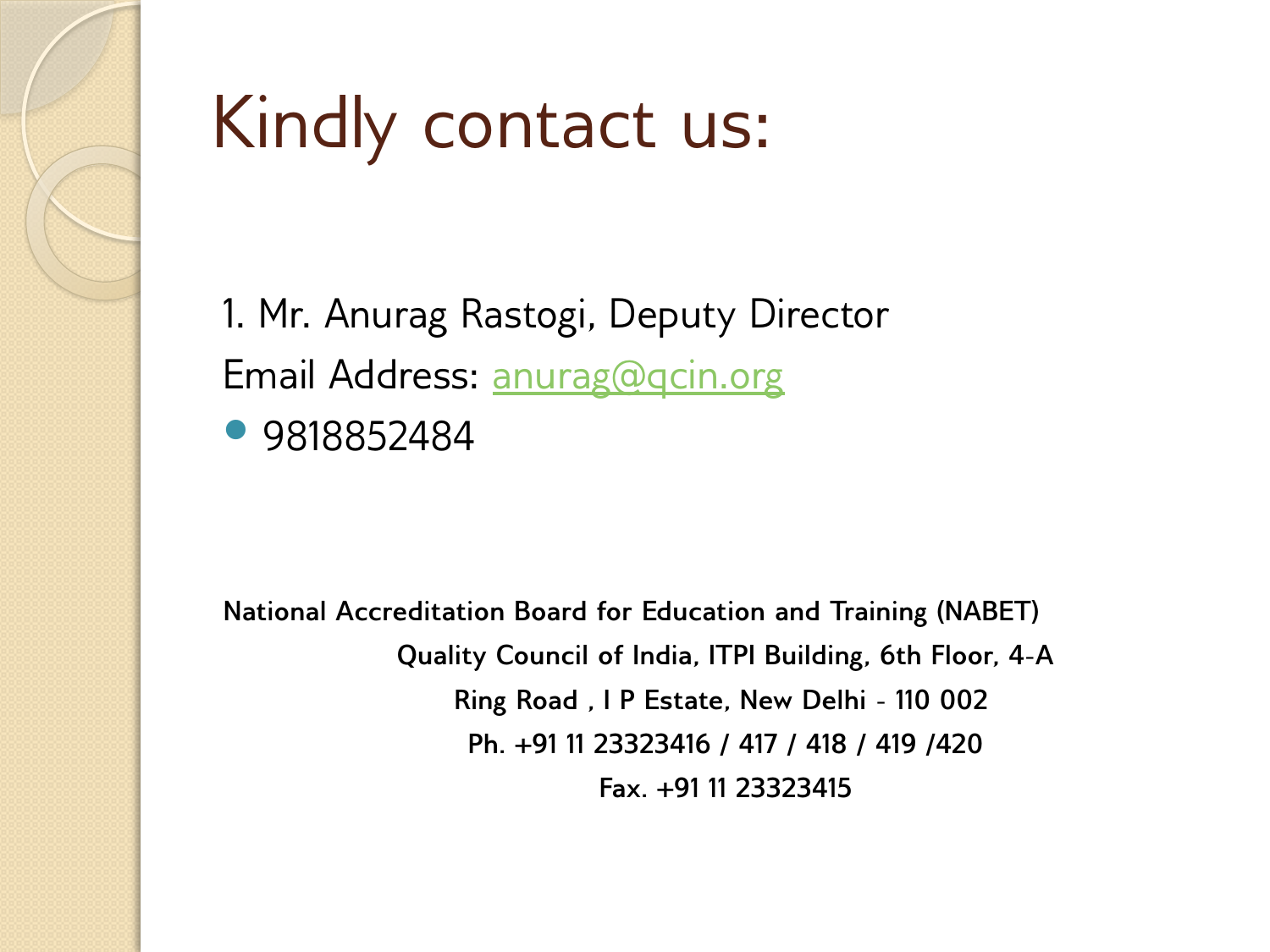

# Kindly contact us:

1. Mr. Anurag Rastogi, Deputy Director
Email Address: anurag@qcin.org
9818852484

National Accreditation Board for Education and Training (NABET)
Quality Council of India, ITPI Building, 6th Floor, 4-A
Ring Road , I P Estate, New Delhi - 110 002
Ph. +91 11 23323416 / 417 / 418 / 419 /420
Fax. +91 11 23323415